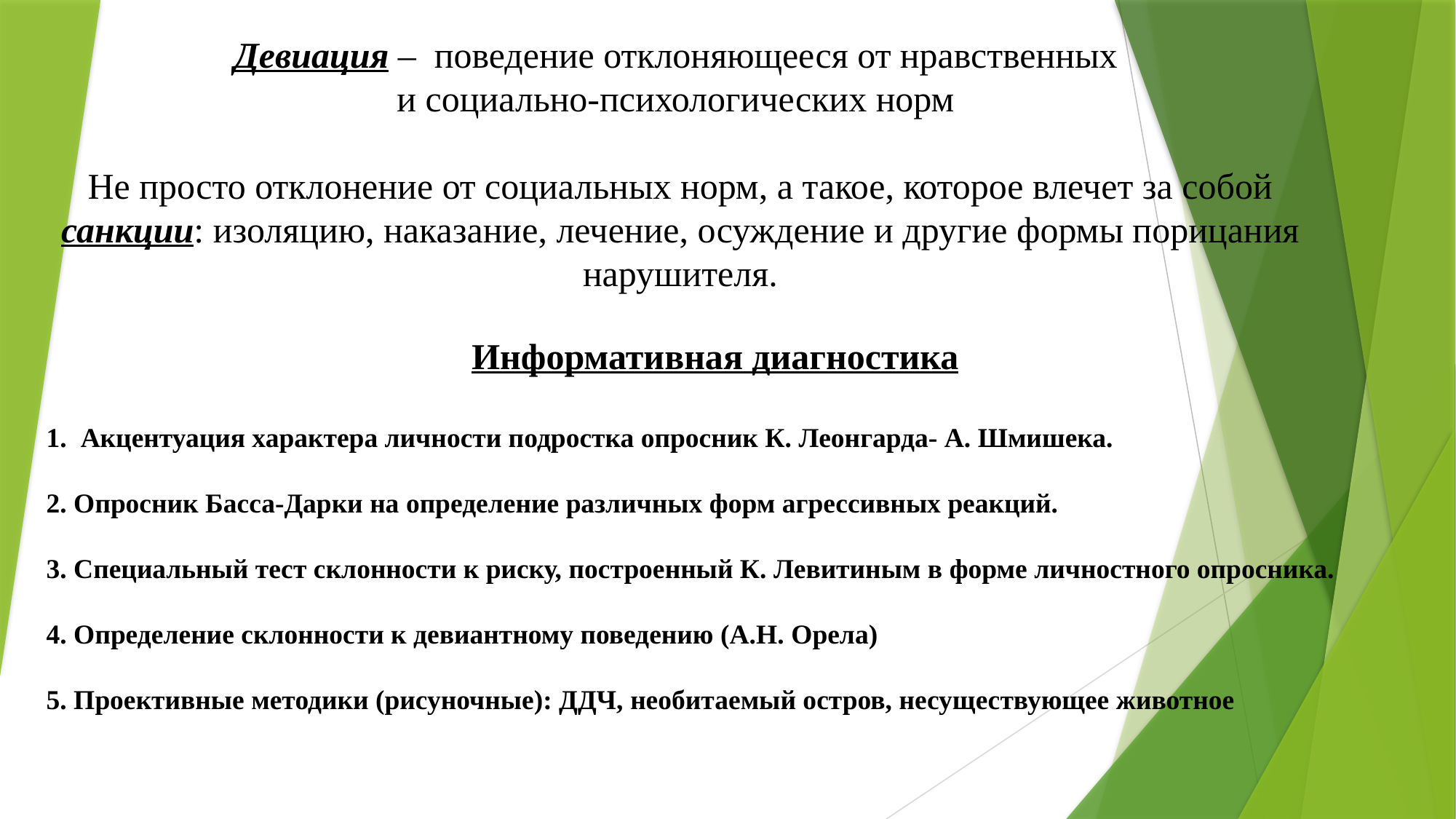

Девиация –  поведение отклоняющееся от нравственных
и социально-психологических норм
Не просто отклонение от социальных норм, а такое, которое влечет за собой санкции: изоляцию, наказание, лечение, осуждение и другие формы порицания нарушителя.
Информативная диагностика

 1.  Акцентуация характера личности подростка опросник К. Леонгарда- А. Шмишека.
 2. Опросник Басса-Дарки на определение различных форм агрессивных реакций.

 3. Специальный тест склонности к риску, построенный К. Левитиным в форме личностного опросника.
 4. Определение склонности к девиантному поведению (А.Н. Орела)
 5. Проективные методики (рисуночные): ДДЧ, необитаемый остров, несуществующее животное
#